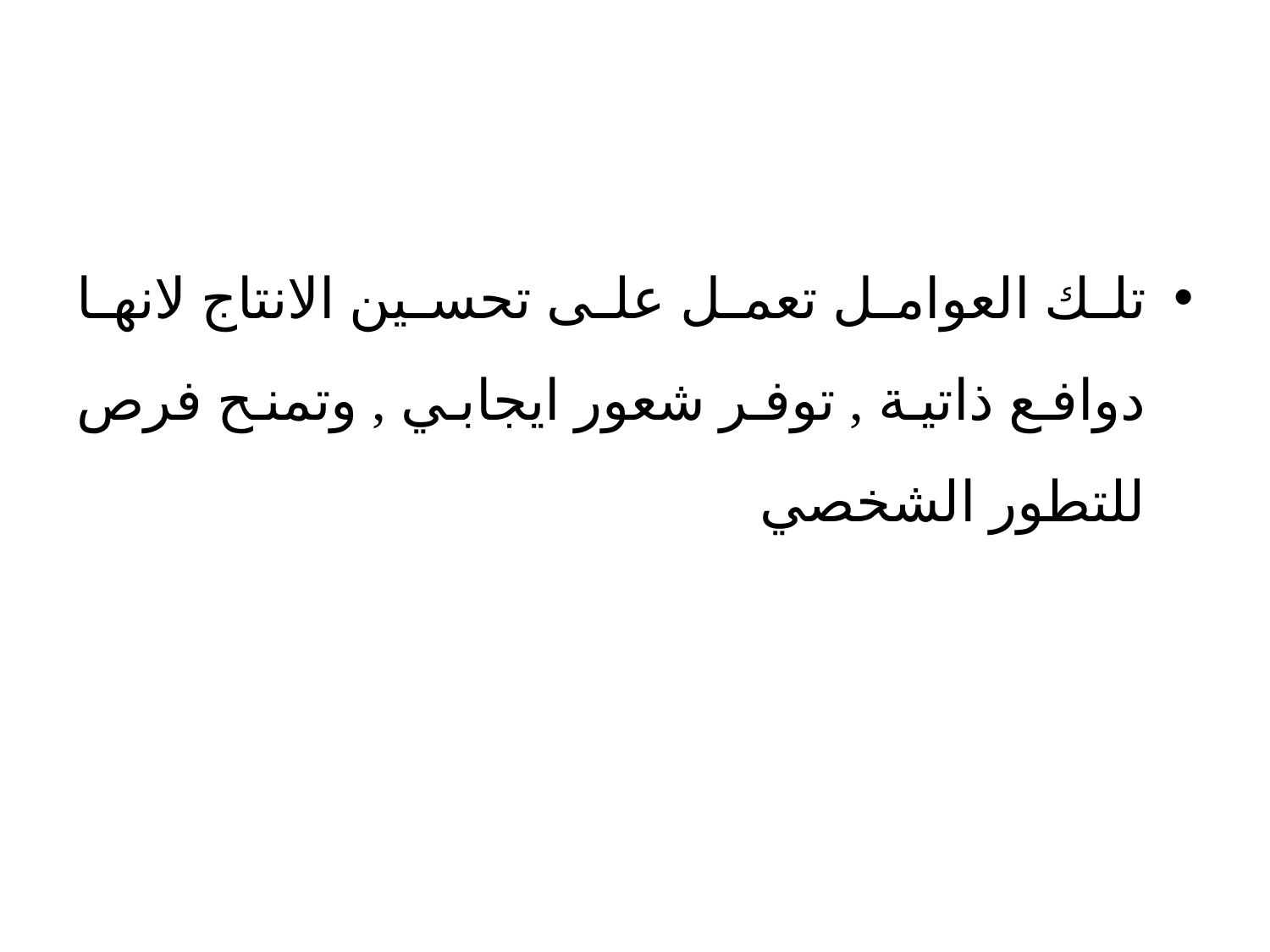

تلك العوامل تعمل على تحسين الانتاج لانها دوافع ذاتية , توفر شعور ايجابي , وتمنح فرص للتطور الشخصي